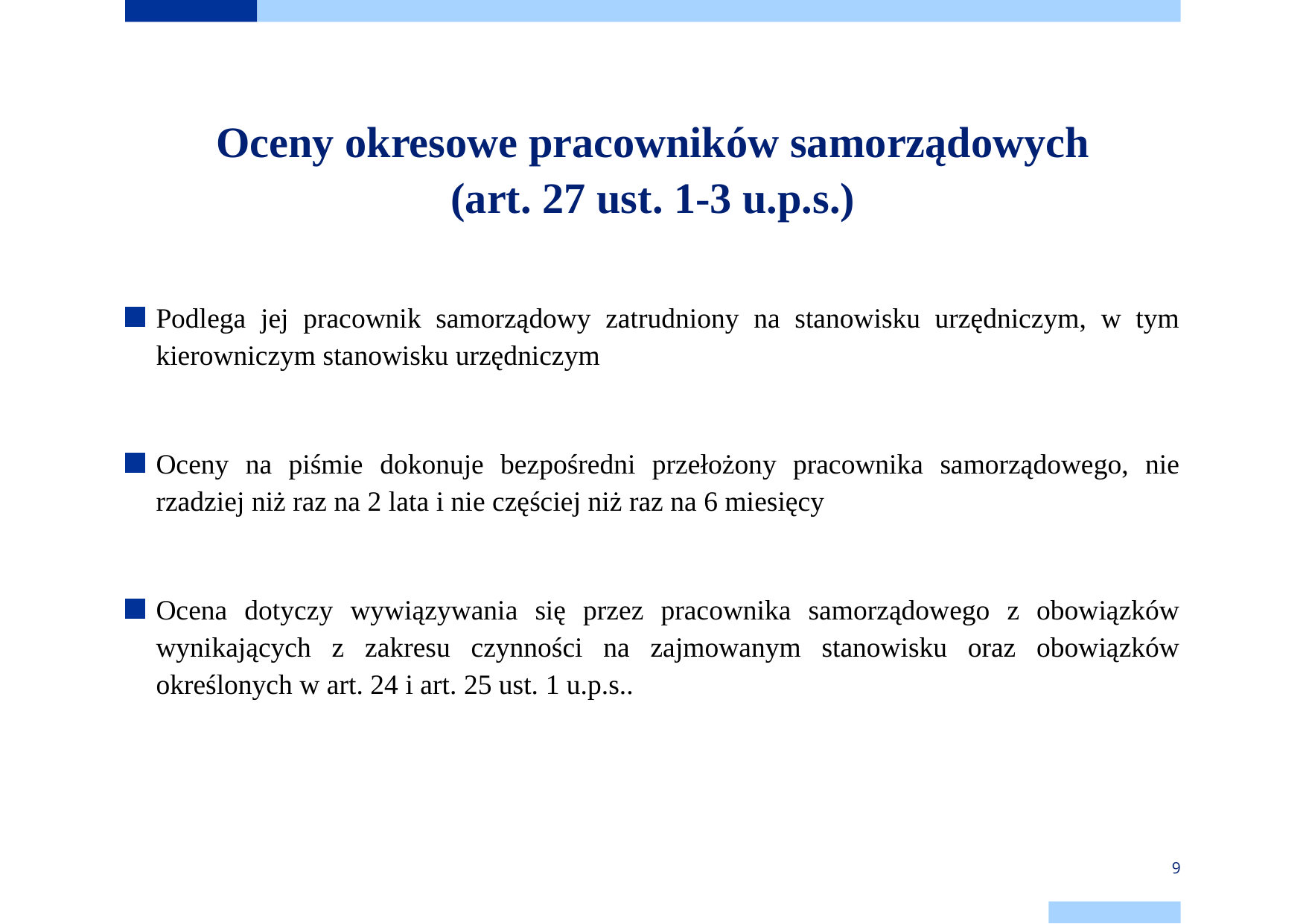

# Oceny okresowe pracowników samorządowych (art. 27 ust. 1-3 u.p.s.)

Podlega jej pracownik samorządowy zatrudniony na stanowisku urzędniczym, w tym kierowniczym stanowisku urzędniczym

Oceny na piśmie dokonuje bezpośredni przełożony pracownika samorządowego, nie rzadziej niż raz na 2 lata i nie częściej niż raz na 6 miesięcy

Ocena dotyczy wywiązywania się przez pracownika samorządowego z obowiązków wynikających z zakresu czynności na zajmowanym stanowisku oraz obowiązków określonych w art. 24 i art. 25 ust. 1 u.p.s..
9